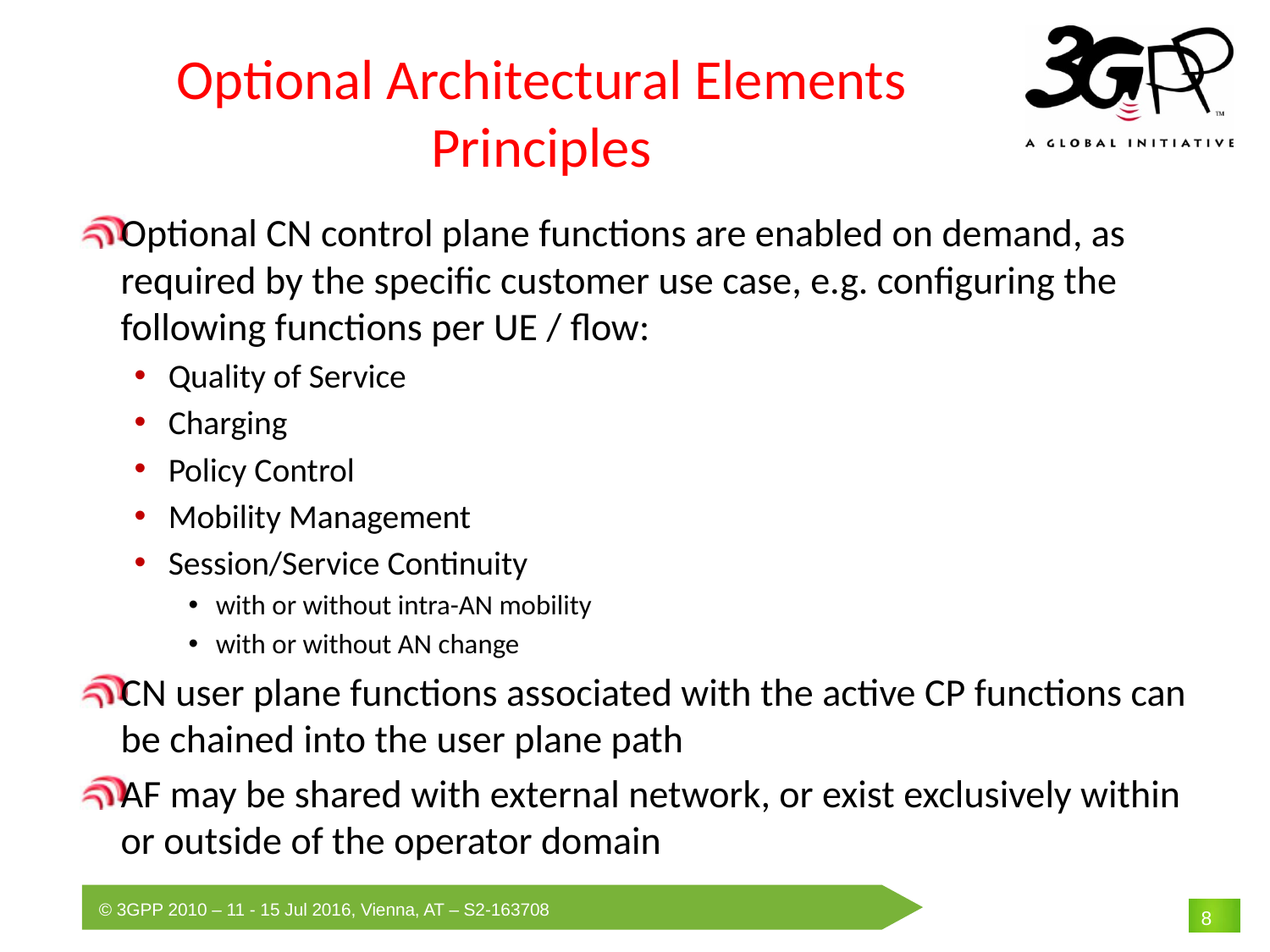

# Optional Architectural Elements Principles
Optional CN control plane functions are enabled on demand, as required by the specific customer use case, e.g. configuring the following functions per UE / flow:
Quality of Service
Charging
Policy Control
Mobility Management
Session/Service Continuity
with or without intra-AN mobility
with or without AN change
CN user plane functions associated with the active CP functions can be chained into the user plane path
AF may be shared with external network, or exist exclusively within or outside of the operator domain

8